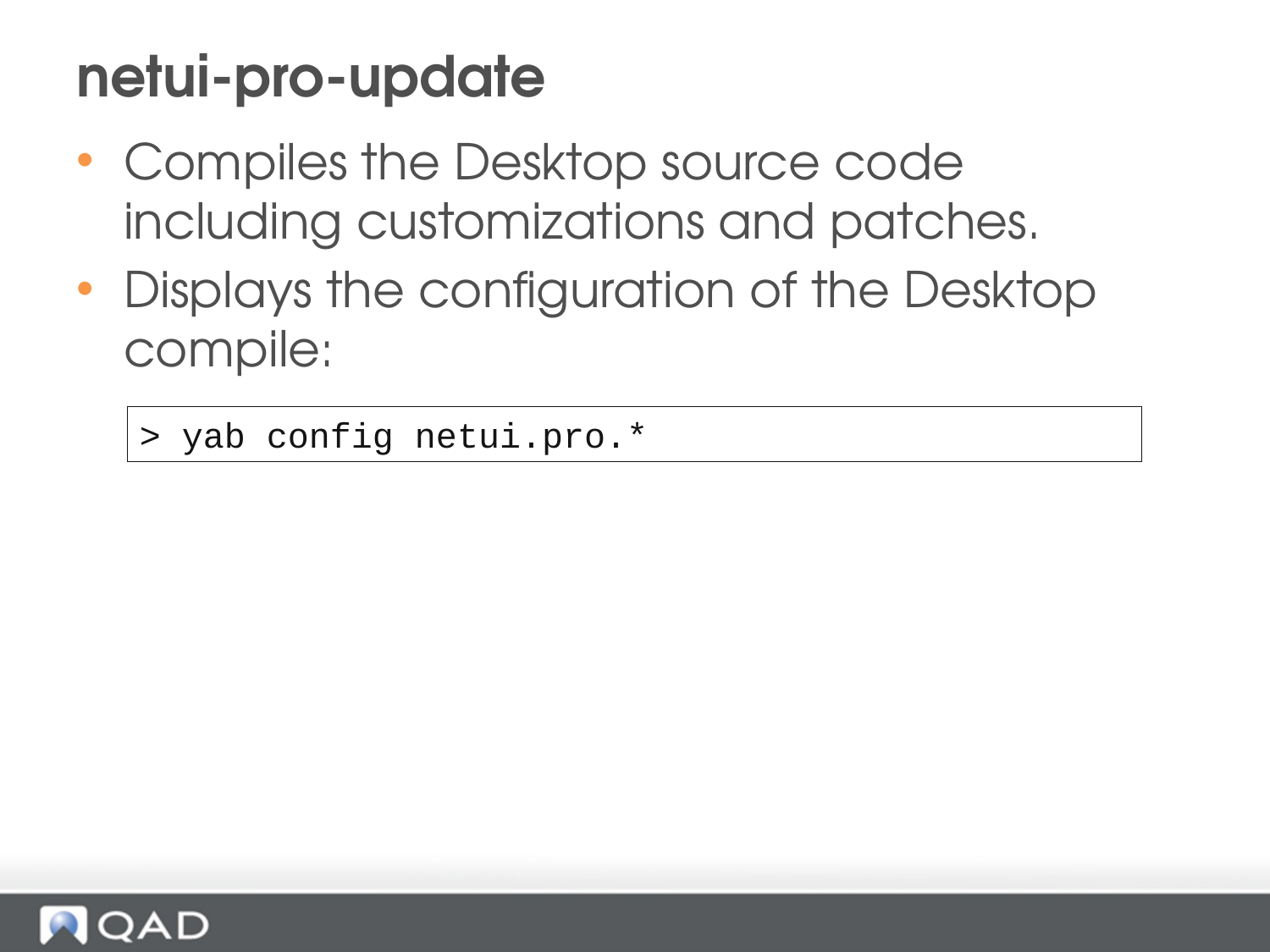

# netui-pro-update
Compiles the Desktop source code including customizations and patches.
Displays the configuration of the Desktop compile:
> yab config netui.pro.*